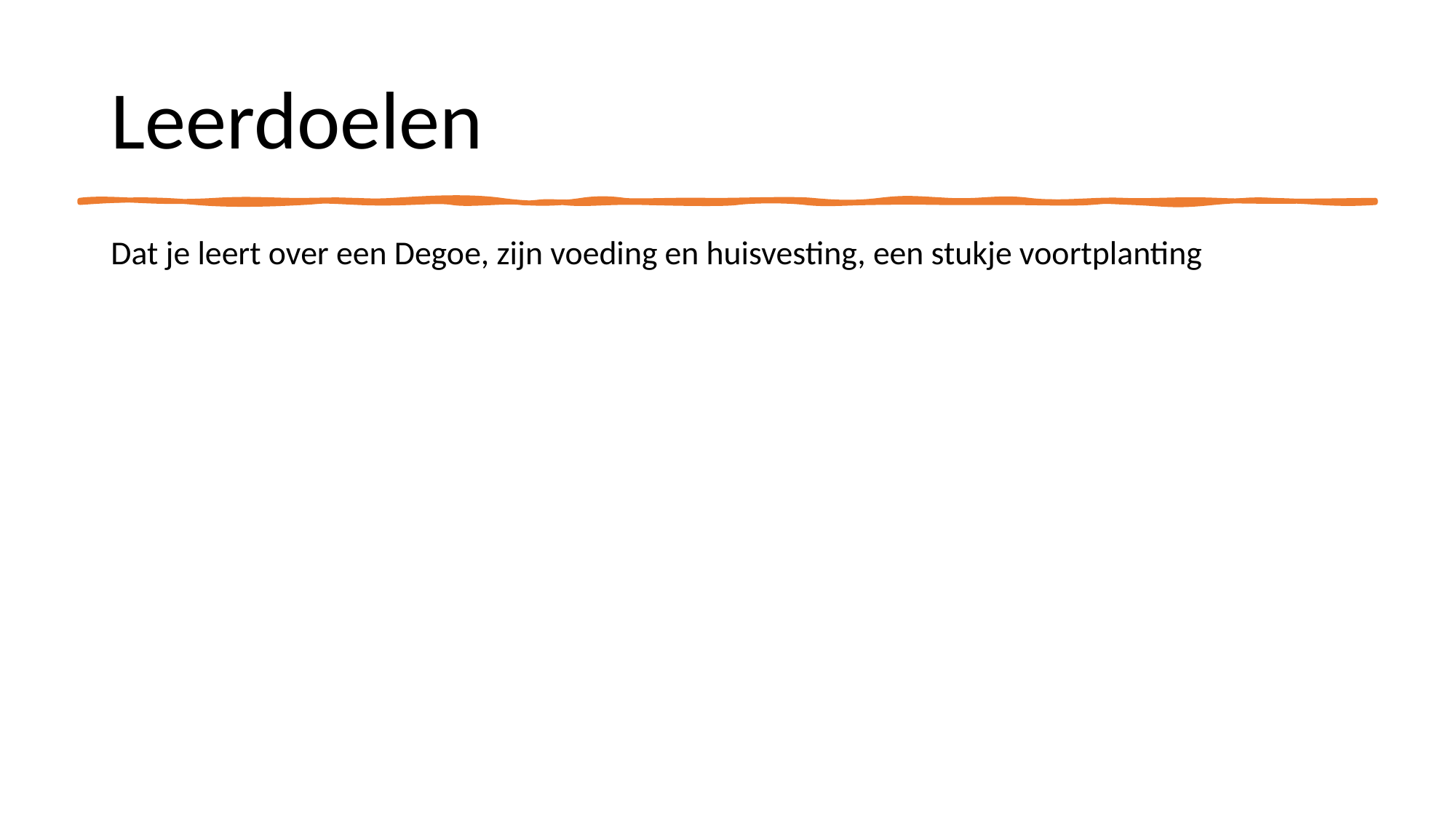

# Leerdoelen

Dat je leert over een Degoe, zijn voeding en huisvesting, een stukje voortplanting